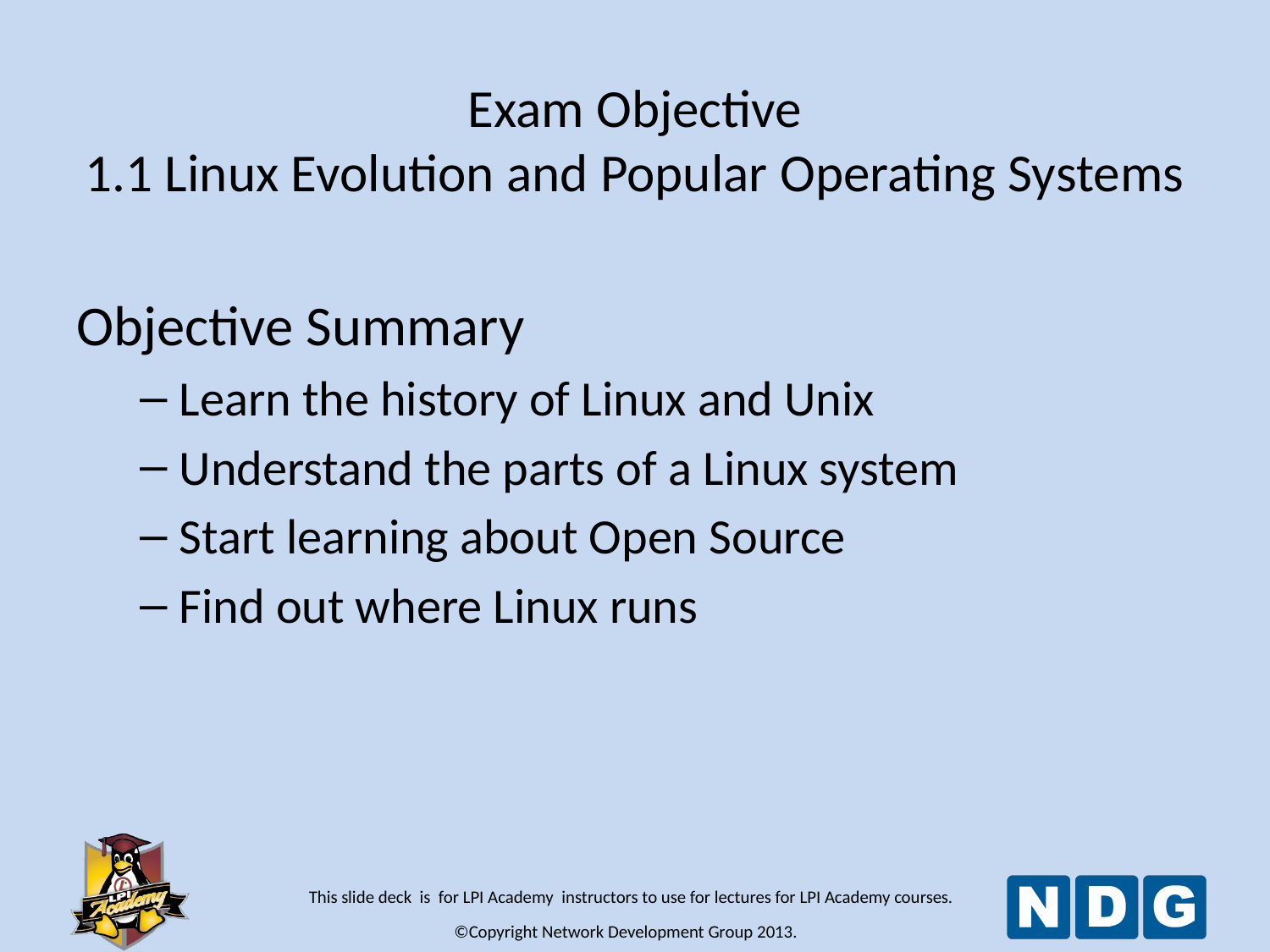

# Exam Objective 1.1 Linux Evolution and Popular Operating Systems
Objective Summary
Learn the history of Linux and Unix
Understand the parts of a Linux system
Start learning about Open Source
Find out where Linux runs